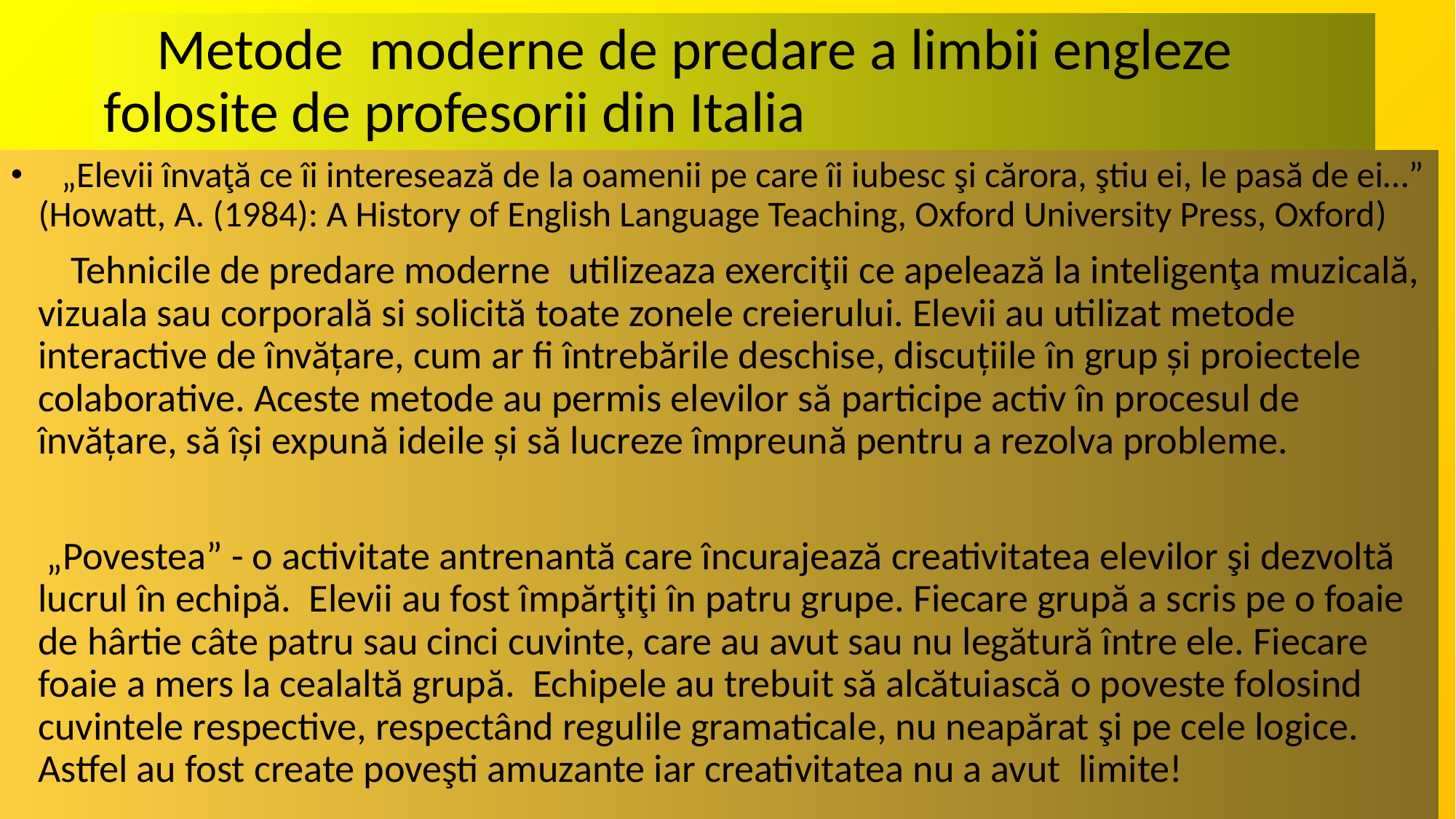

# Metode  moderne de predare a limbii engleze        folosite de profesorii din Italia
   „Elevii învaţă ce îi interesează de la oamenii pe care îi iubesc şi cărora, ştiu ei, le pasă de ei…” (Howatt, A. (1984): A History of English Language Teaching, Oxford University Press, Oxford)
    Tehnicile de predare moderne  utilizeaza exerciţii ce apelează la inteligenţa muzicală, vizuala sau corporală si solicită toate zonele creierului. Elevii au utilizat metode interactive de învățare, cum ar fi întrebările deschise, discuțiile în grup și proiectele colaborative. Aceste metode au permis elevilor să participe activ în procesul de învățare, să își expună ideile și să lucreze împreună pentru a rezolva probleme.

 „Povestea” - o activitate antrenantă care încurajează creativitatea elevilor şi dezvoltă lucrul în echipă.  Elevii au fost împărţiţi în patru grupe. Fiecare grupă a scris pe o foaie de hârtie câte patru sau cinci cuvinte, care au avut sau nu legătură între ele. Fiecare foaie a mers la cealaltă grupă.  Echipele au trebuit să alcătuiască o poveste folosind cuvintele respective, respectând regulile gramaticale, nu neapărat şi pe cele logice. Astfel au fost create poveşti amuzante iar creativitatea nu a avut  limite!